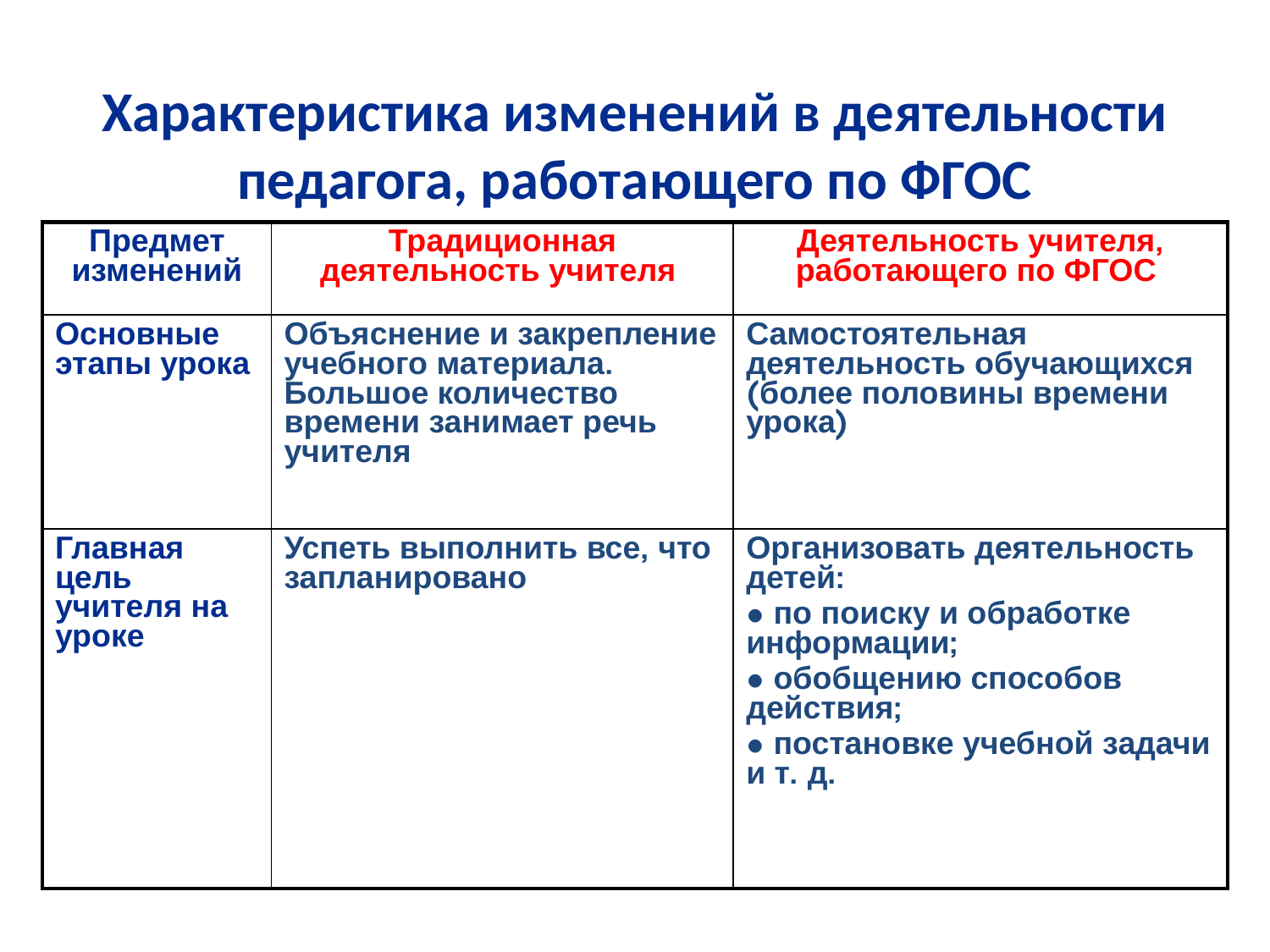

# Характеристика изменений в деятельности педагога, работающего по ФГОС
| Предмет изменений | Традиционная деятельность учителя | Деятельность учителя, работающего по ФГОС |
| --- | --- | --- |
| Основные этапы урока | Объяснение и закрепление учебного материала. Большое количество времени занимает речь учителя | Самостоятельная деятельность обучающихся (более половины времени урока) |
| Главная цель учителя на уроке | Успеть выполнить все, что запланировано | Организовать деятельность детей: • по поиску и обработке информации; • обобщению способов действия; • постановке учебной задачи и т. д. |